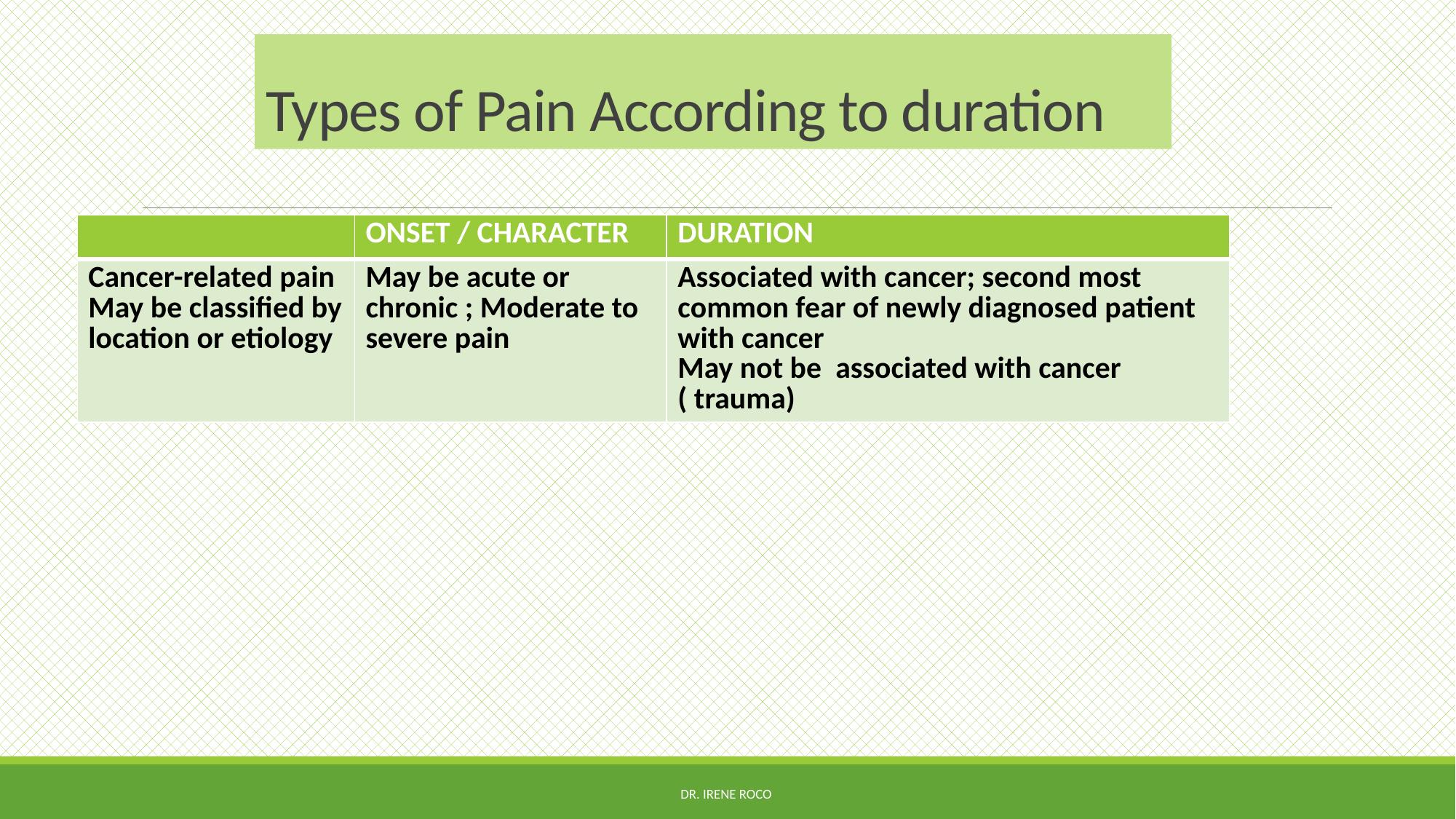

# Types of Pain According to duration
|  | ONSET / CHARACTER | DURATION |
| --- | --- | --- |
| Cancer-related pain May be classified by location or etiology | May be acute or chronic ; Moderate to severe pain | Associated with cancer; second most common fear of newly diagnosed patient with cancer May not be associated with cancer ( trauma) |
Dr. Irene Roco